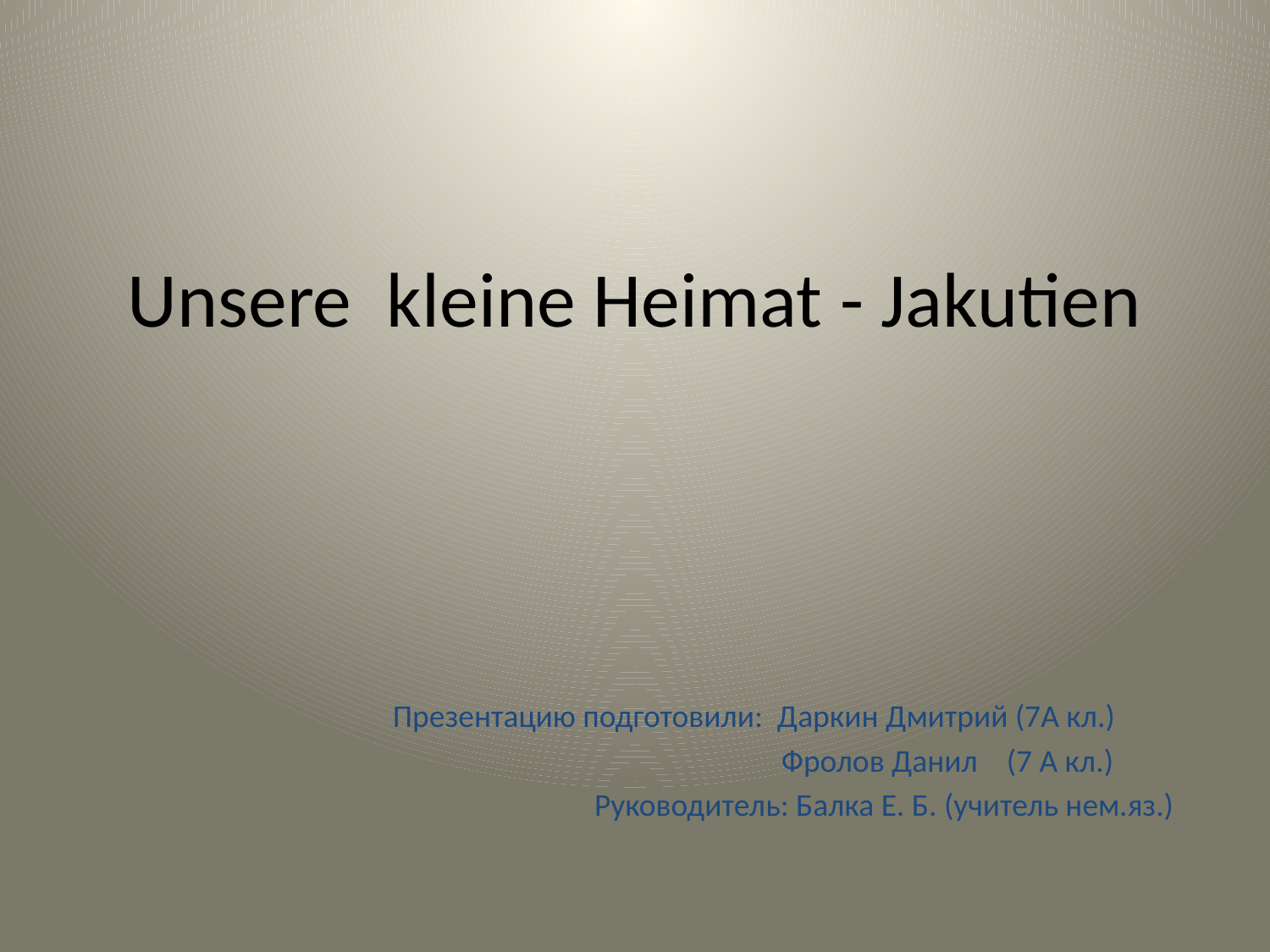

# Unsere  kleine Heimat - Jakutien

                                            Презентацию подготовили:  Даркин Дмитрий (7А кл.)
                                                                                                  Фролов Данил    (7 А кл.)
                                                                        Руководитель: Балка Е. Б. (учитель нем.яз.)